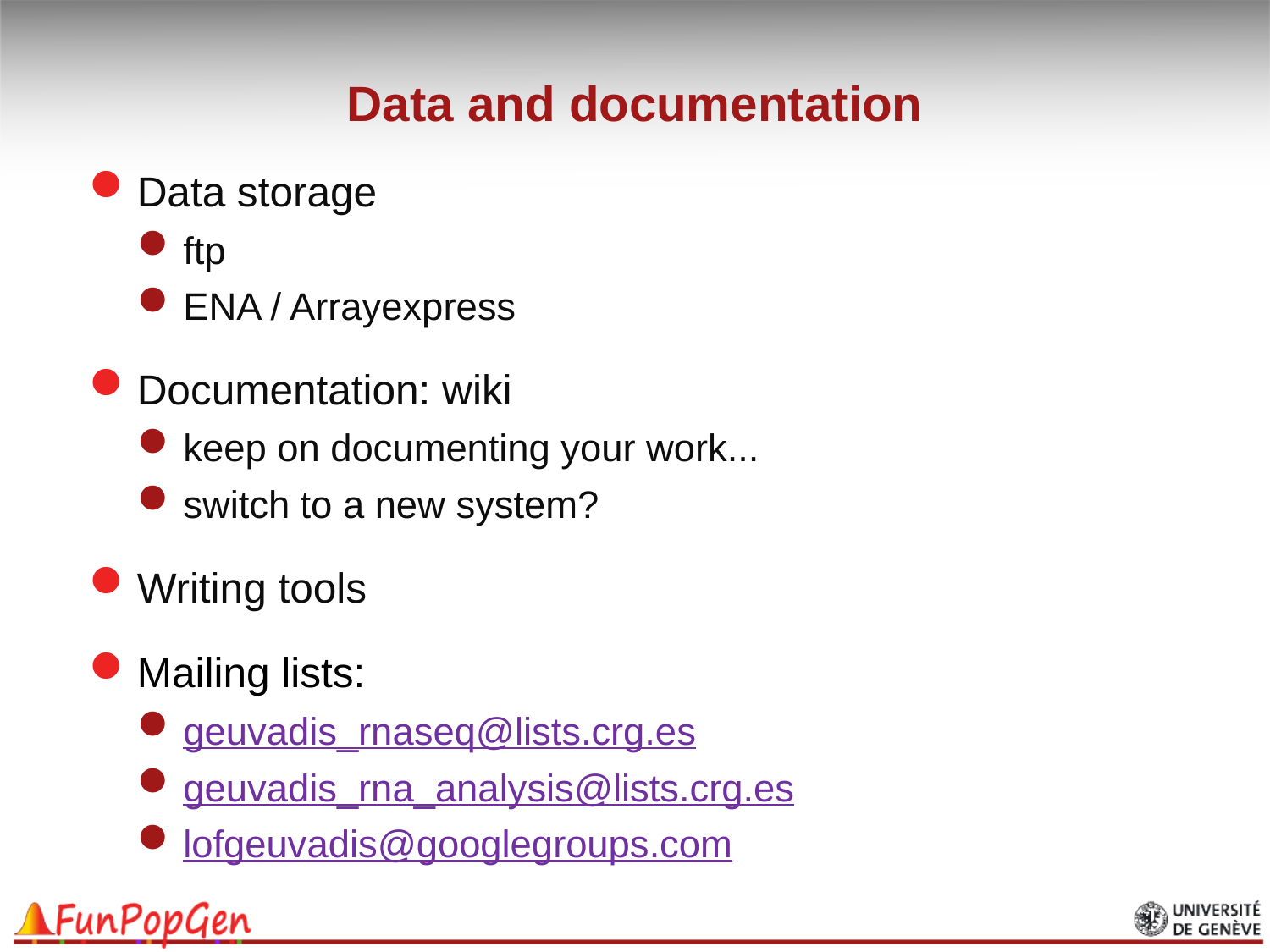

# Data and documentation
Data storage
ftp
ENA / Arrayexpress
Documentation: wiki
keep on documenting your work...
switch to a new system?
Writing tools
Mailing lists:
geuvadis_rnaseq@lists.crg.es
geuvadis_rna_analysis@lists.crg.es
lofgeuvadis@googlegroups.com